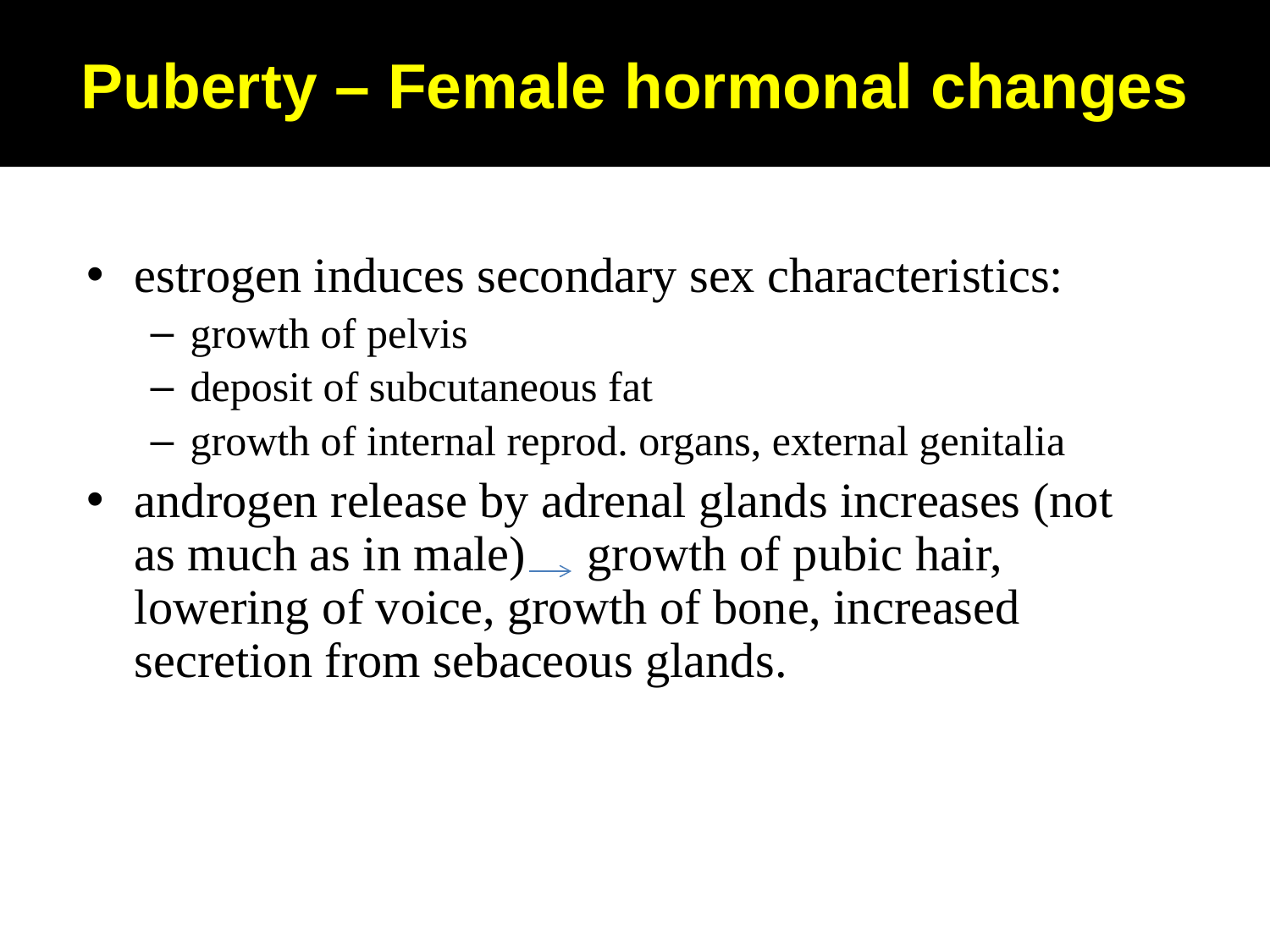

# Puberty – Female hormonal changes
estrogen induces secondary sex characteristics:
growth of pelvis
deposit of subcutaneous fat
growth of internal reprod. organs, external genitalia
androgen release by adrenal glands increases (not as much as in male)     growth of pubic hair, lowering of voice, growth of bone, increased secretion from sebaceous glands.